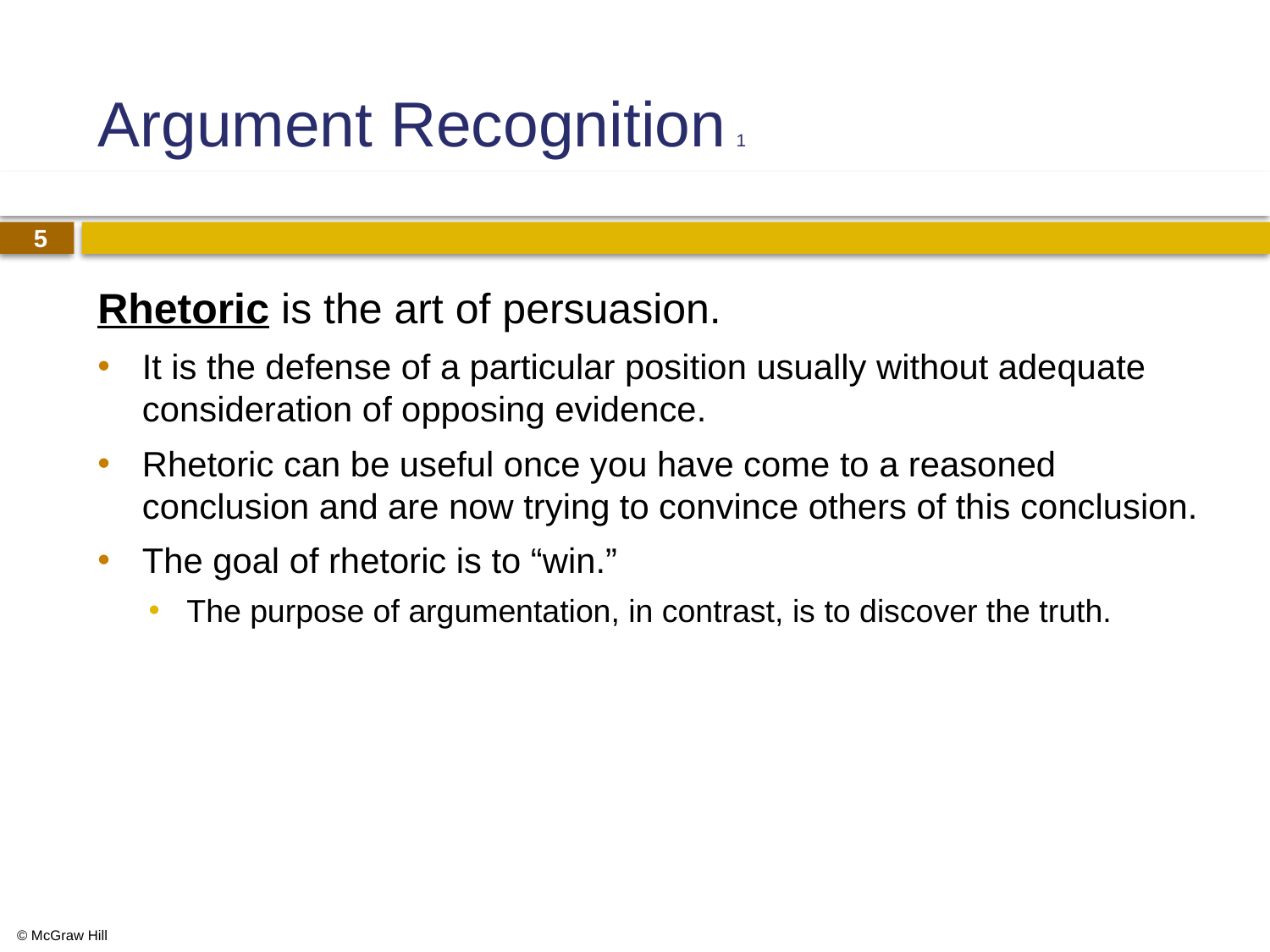

# Argument Recognition 1
Rhetoric is the art of persuasion.
It is the defense of a particular position usually without adequate consideration of opposing evidence.
Rhetoric can be useful once you have come to a reasoned conclusion and are now trying to convince others of this conclusion.
The goal of rhetoric is to “win.”
The purpose of argumentation, in contrast, is to discover the truth.